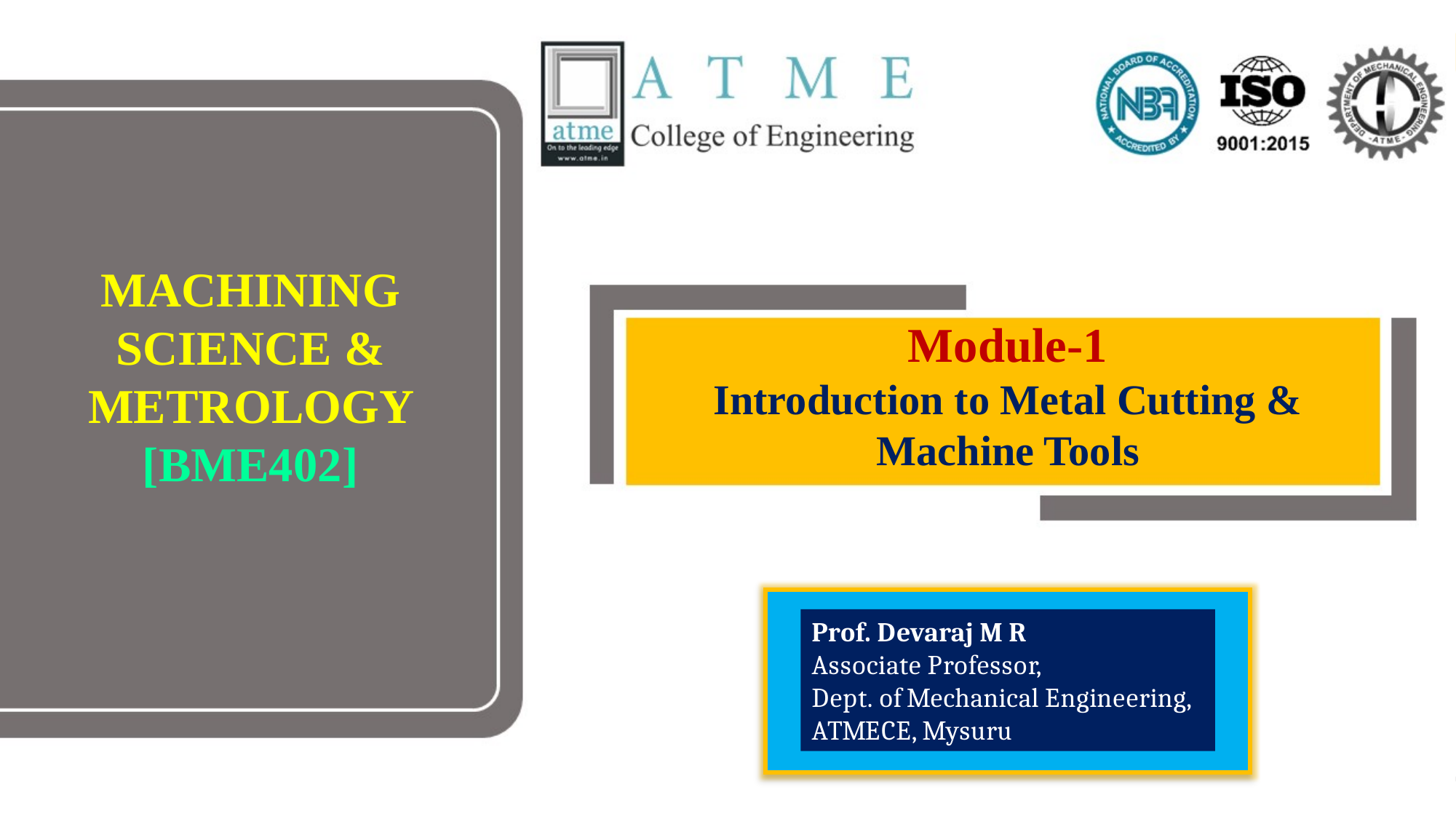

MACHINING SCIENCE & METROLOGY [BME402]
Module-1
Introduction to Metal Cutting & Machine Tools

Prof. Devaraj M R
Associate Professor,
Dept. of Mechanical Engineering,
ATMECE, Mysuru